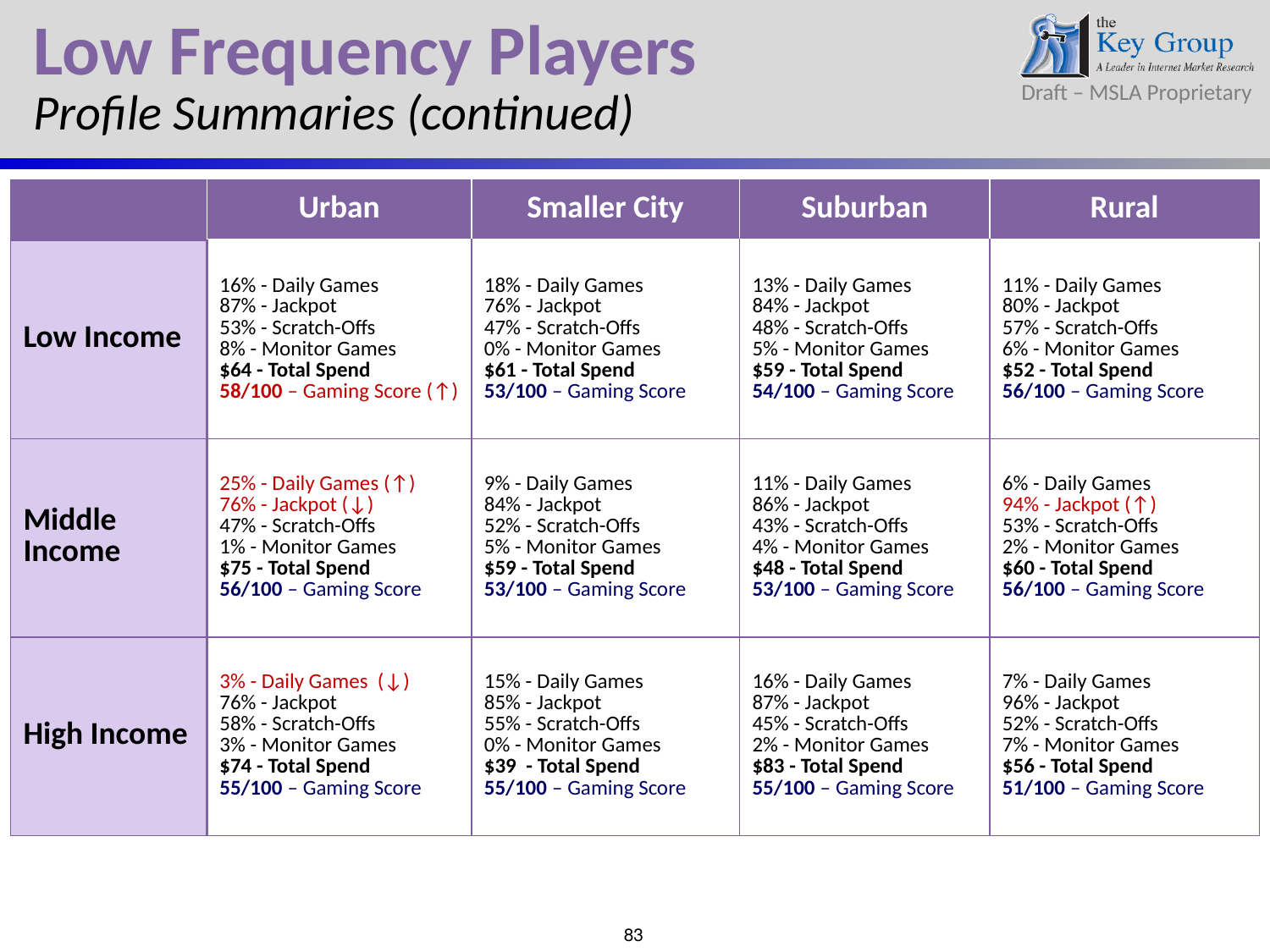

Low Frequency Players
Profile Summaries (continued)
|  | Urban | Smaller City | Suburban | Rural |
| --- | --- | --- | --- | --- |
| Low Income | 16% - Daily Games 87% - Jackpot 53% - Scratch-Offs 8% - Monitor Games $64 - Total Spend 58/100 – Gaming Score (↑) | 18% - Daily Games 76% - Jackpot 47% - Scratch-Offs 0% - Monitor Games $61 - Total Spend 53/100 – Gaming Score | 13% - Daily Games 84% - Jackpot 48% - Scratch-Offs 5% - Monitor Games $59 - Total Spend 54/100 – Gaming Score | 11% - Daily Games 80% - Jackpot 57% - Scratch-Offs 6% - Monitor Games $52 - Total Spend 56/100 – Gaming Score |
| Middle Income | 25% - Daily Games (↑) 76% - Jackpot (↓) 47% - Scratch-Offs 1% - Monitor Games $75 - Total Spend 56/100 – Gaming Score | 9% - Daily Games 84% - Jackpot 52% - Scratch-Offs 5% - Monitor Games $59 - Total Spend 53/100 – Gaming Score | 11% - Daily Games 86% - Jackpot 43% - Scratch-Offs 4% - Monitor Games $48 - Total Spend 53/100 – Gaming Score | 6% - Daily Games 94% - Jackpot (↑) 53% - Scratch-Offs 2% - Monitor Games $60 - Total Spend 56/100 – Gaming Score |
| High Income | 3% - Daily Games (↓) 76% - Jackpot 58% - Scratch-Offs 3% - Monitor Games $74 - Total Spend 55/100 – Gaming Score | 15% - Daily Games 85% - Jackpot 55% - Scratch-Offs 0% - Monitor Games $39 - Total Spend 55/100 – Gaming Score | 16% - Daily Games 87% - Jackpot 45% - Scratch-Offs 2% - Monitor Games $83 - Total Spend 55/100 – Gaming Score | 7% - Daily Games 96% - Jackpot 52% - Scratch-Offs 7% - Monitor Games $56 - Total Spend 51/100 – Gaming Score |